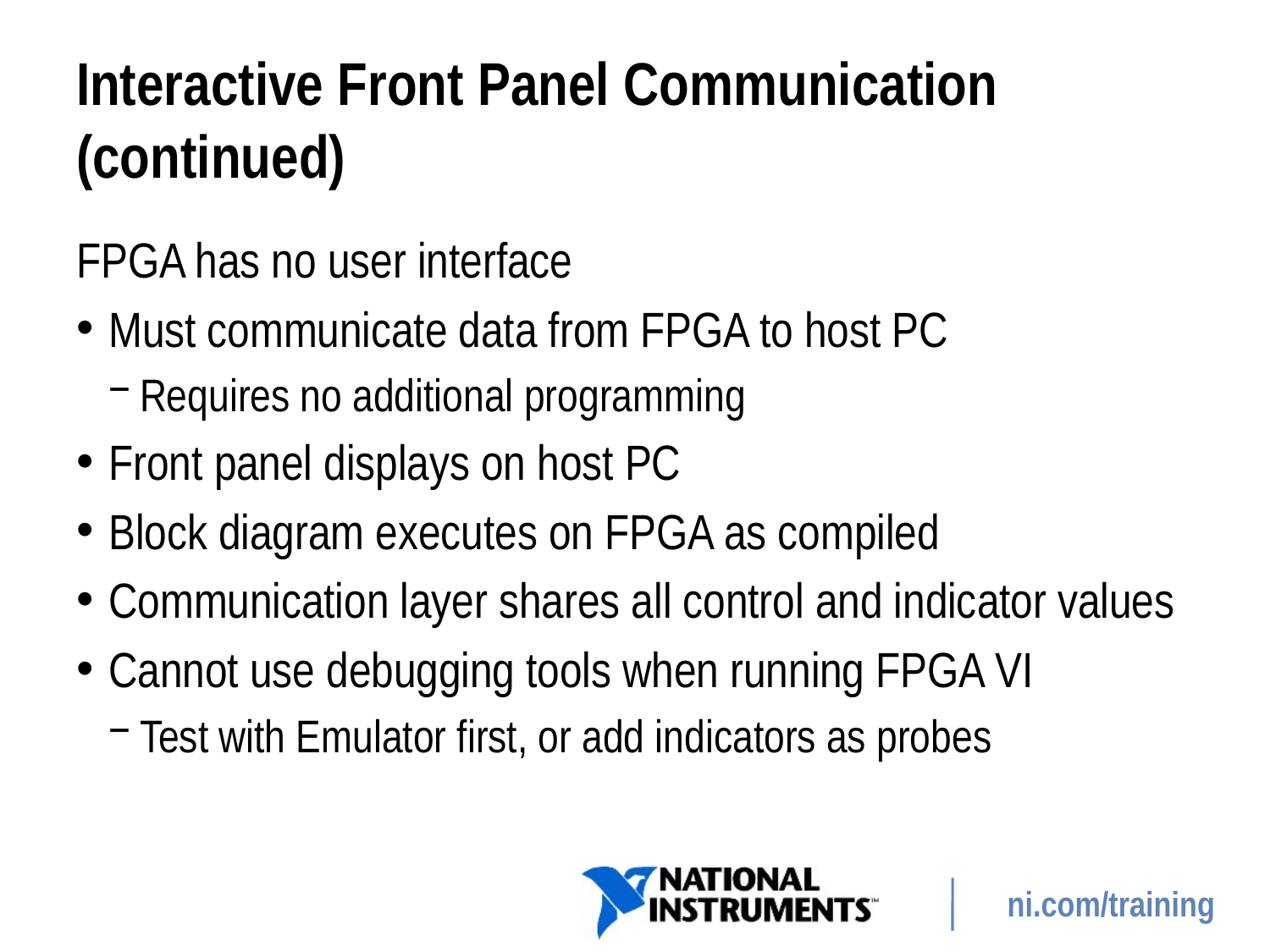

# Interactive Front Panel Communication (continued)
FPGA has no user interface
Must communicate data from FPGA to host PC
Requires no additional programming
Front panel displays on host PC
Block diagram executes on FPGA as compiled
Communication layer shares all control and indicator values
Cannot use debugging tools when running FPGA VI
Test with Emulator first, or add indicators as probes